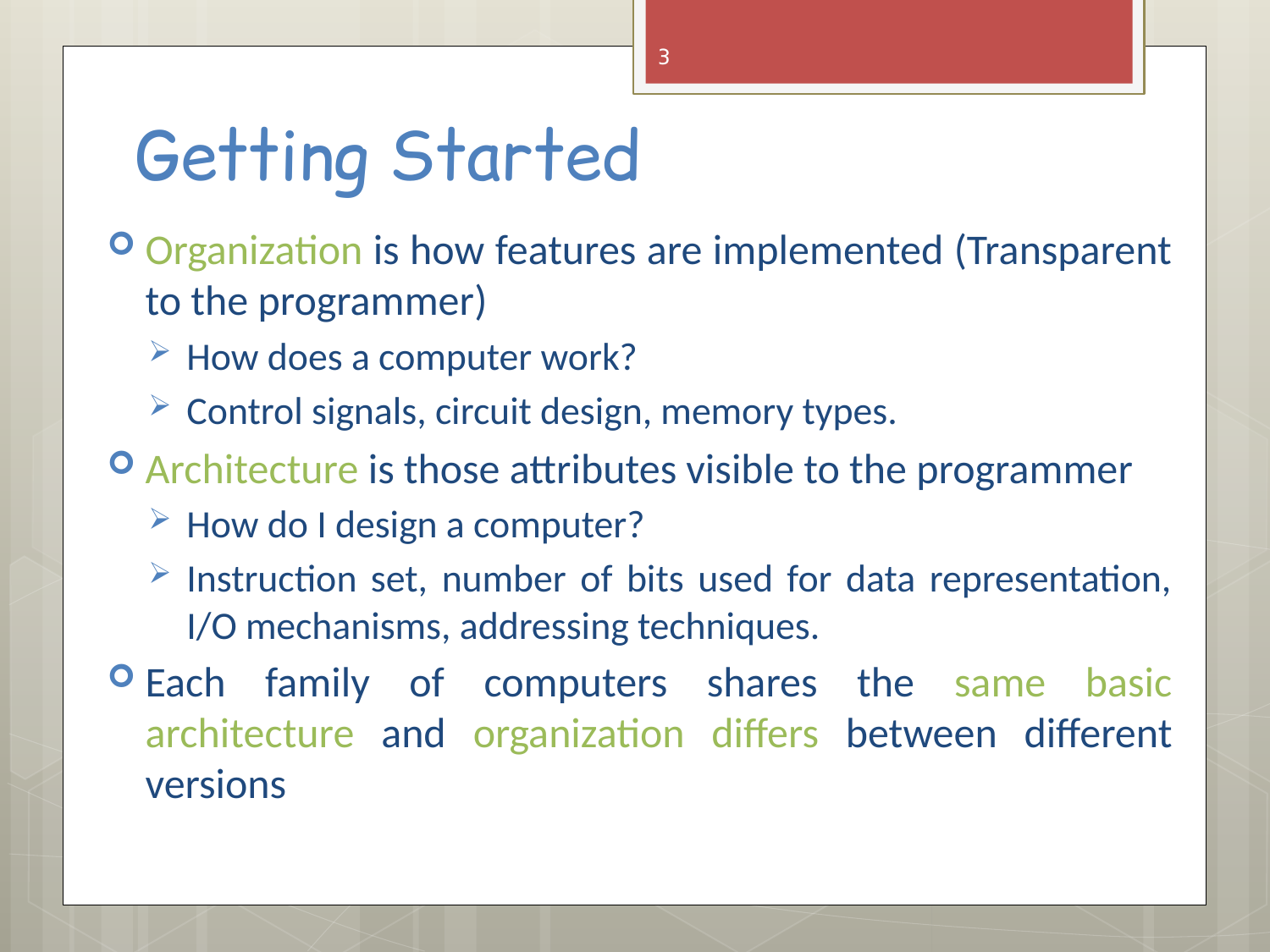

3
# Getting Started
Organization is how features are implemented (Transparent to the programmer)
How does a computer work?
Control signals, circuit design, memory types.
Architecture is those attributes visible to the programmer
How do I design a computer?
Instruction set, number of bits used for data representation, I/O mechanisms, addressing techniques.
Each family of computers shares the same basic architecture and organization differs between different versions